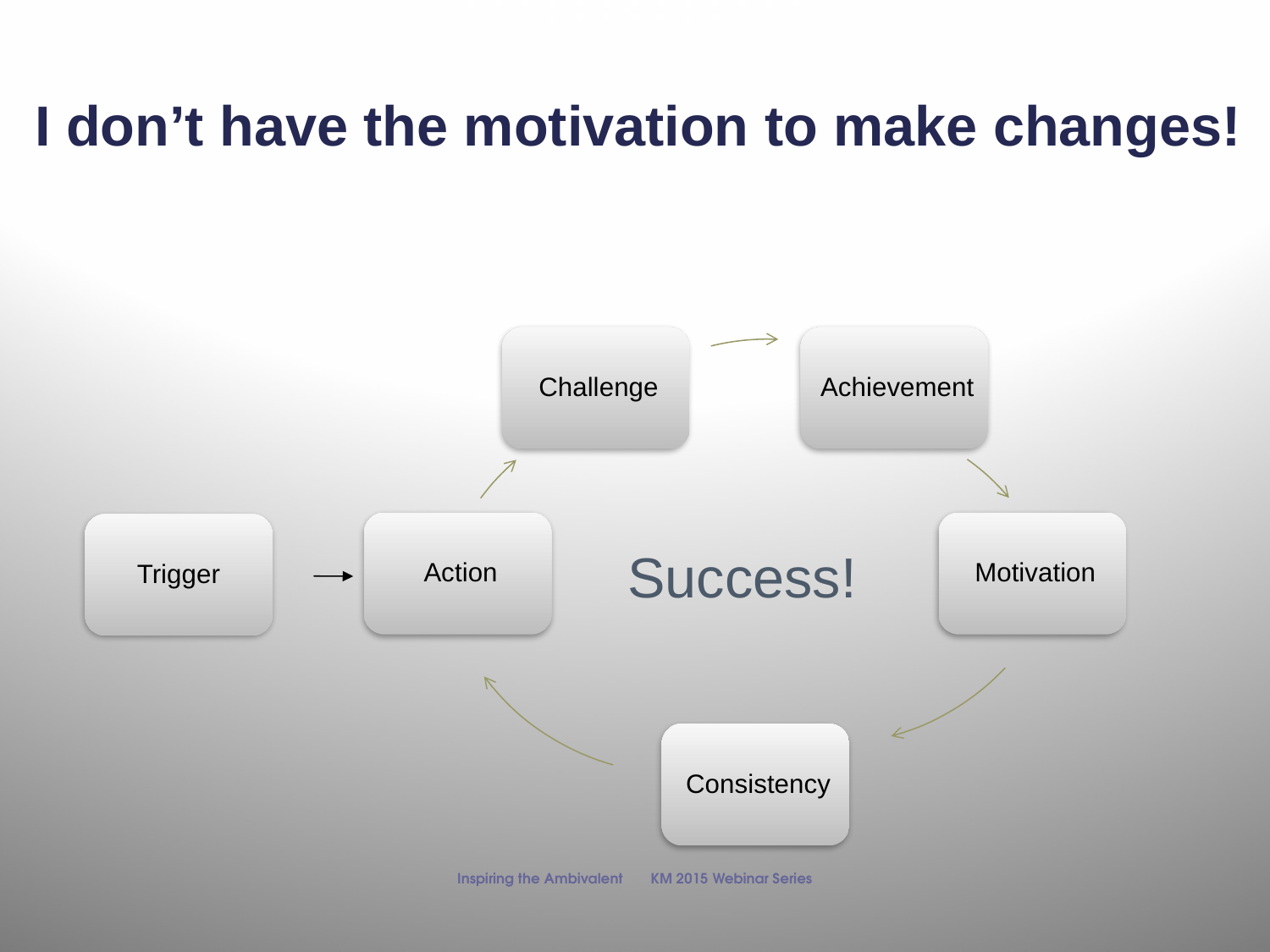

# I don’t have the motivation to make changes!
Action
Challenge
Achievement
Motivation
Consistency

Trigger
Success!
Inspiring the Ambivalent       KM 2015 Webinar Series